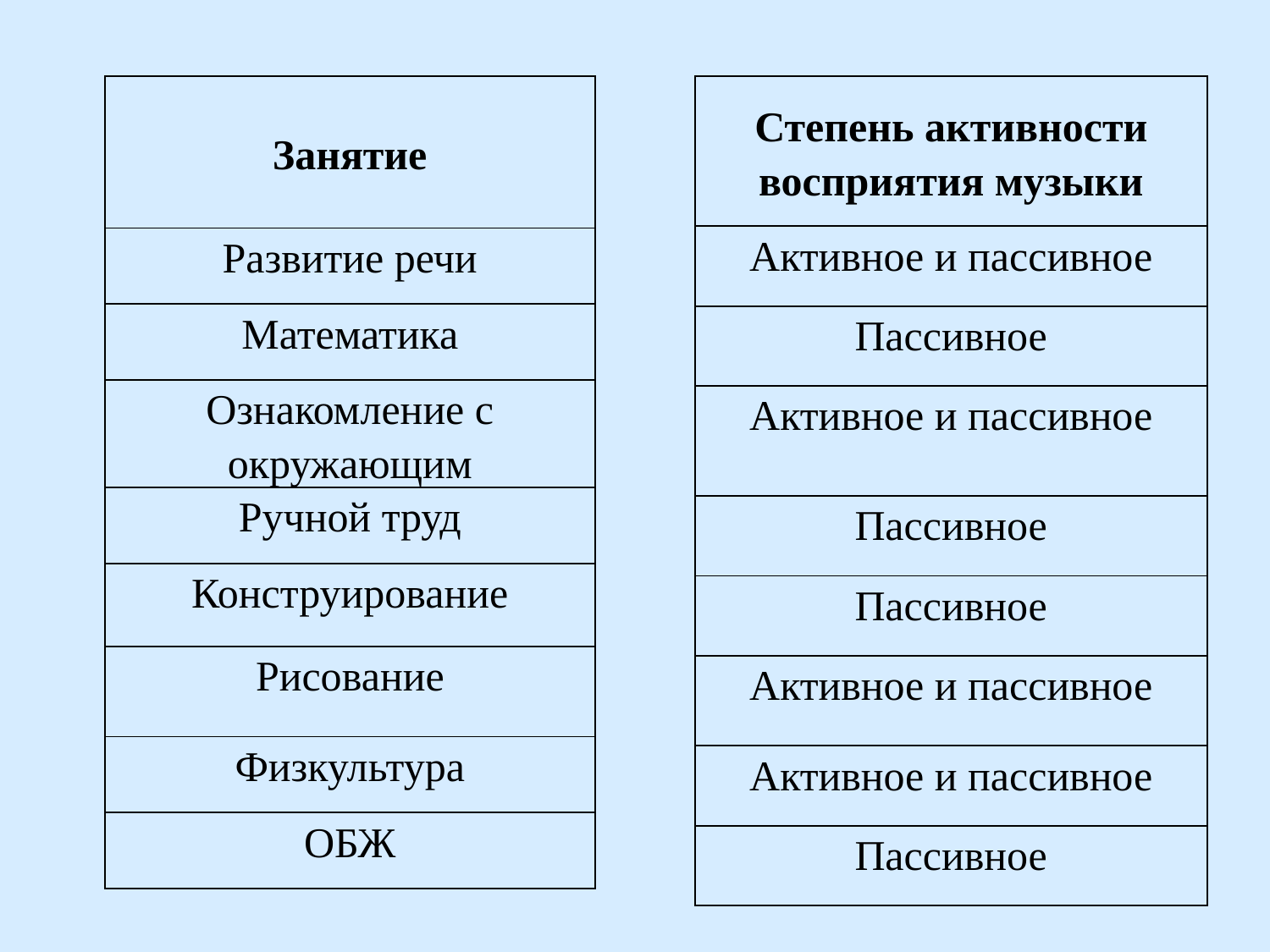

#

| Занятие |
| --- |
| Развитие речи |
| Математика |
| Ознакомление с окружающим |
| Ручной труд |
| Конструирование |
| Рисование |
| Физкультура |
| ОБЖ |
| Степень активности восприятия музыки |
| --- |
| Активное и пассивное |
| Пассивное |
| Активное и пассивное |
| Пассивное |
| Пассивное |
| Активное и пассивное |
| Активное и пассивное |
| Пассивное |